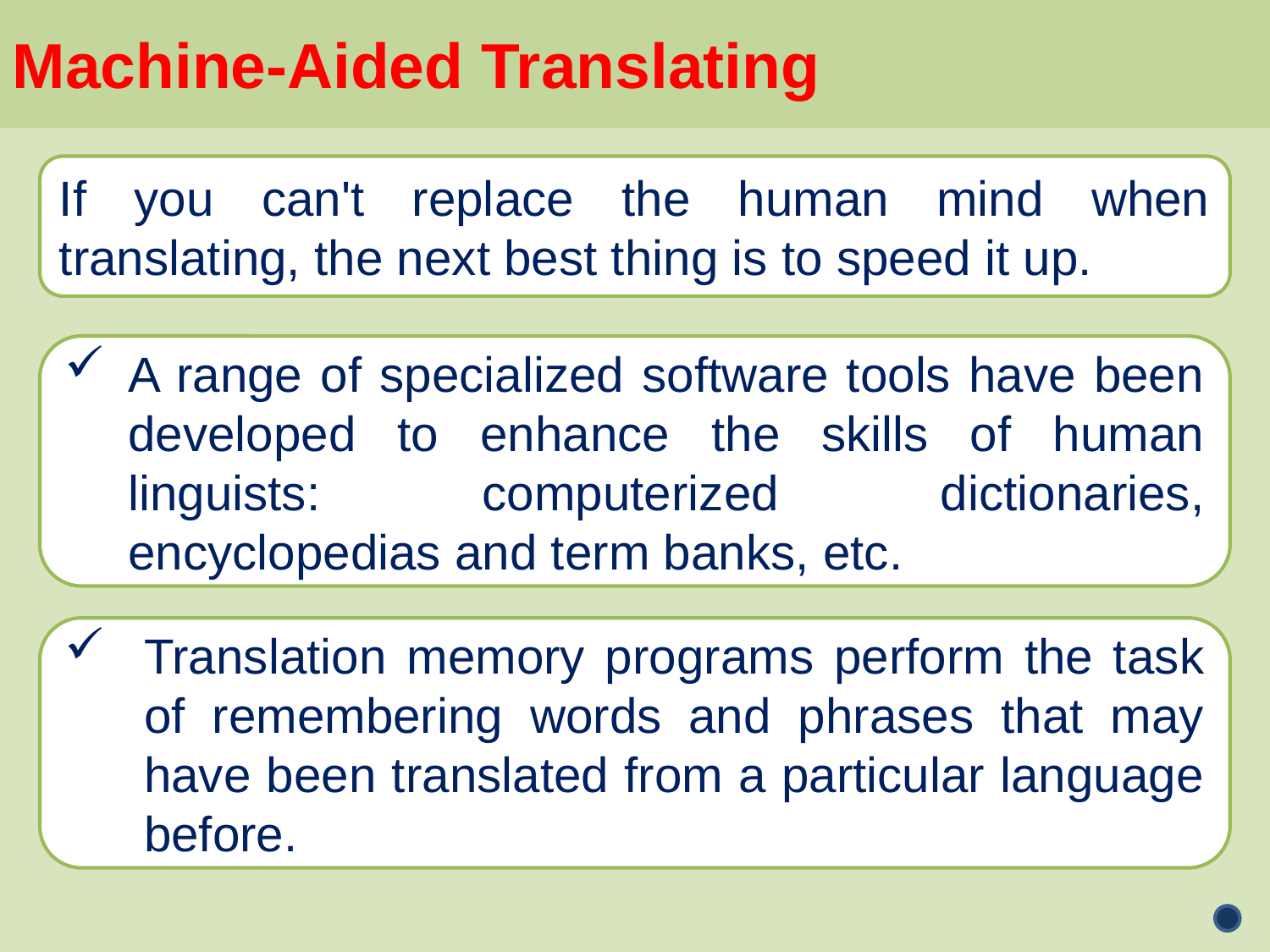

Machine-Aided Translating
If you can't replace the human mind when translating, the next best thing is to speed it up.
A range of specialized software tools have been developed to enhance the skills of human linguists: computerized dictionaries, encyclopedias and term banks, etc.
Translation memory programs perform the task of remembering words and phrases that may have been translated from a particular language before.